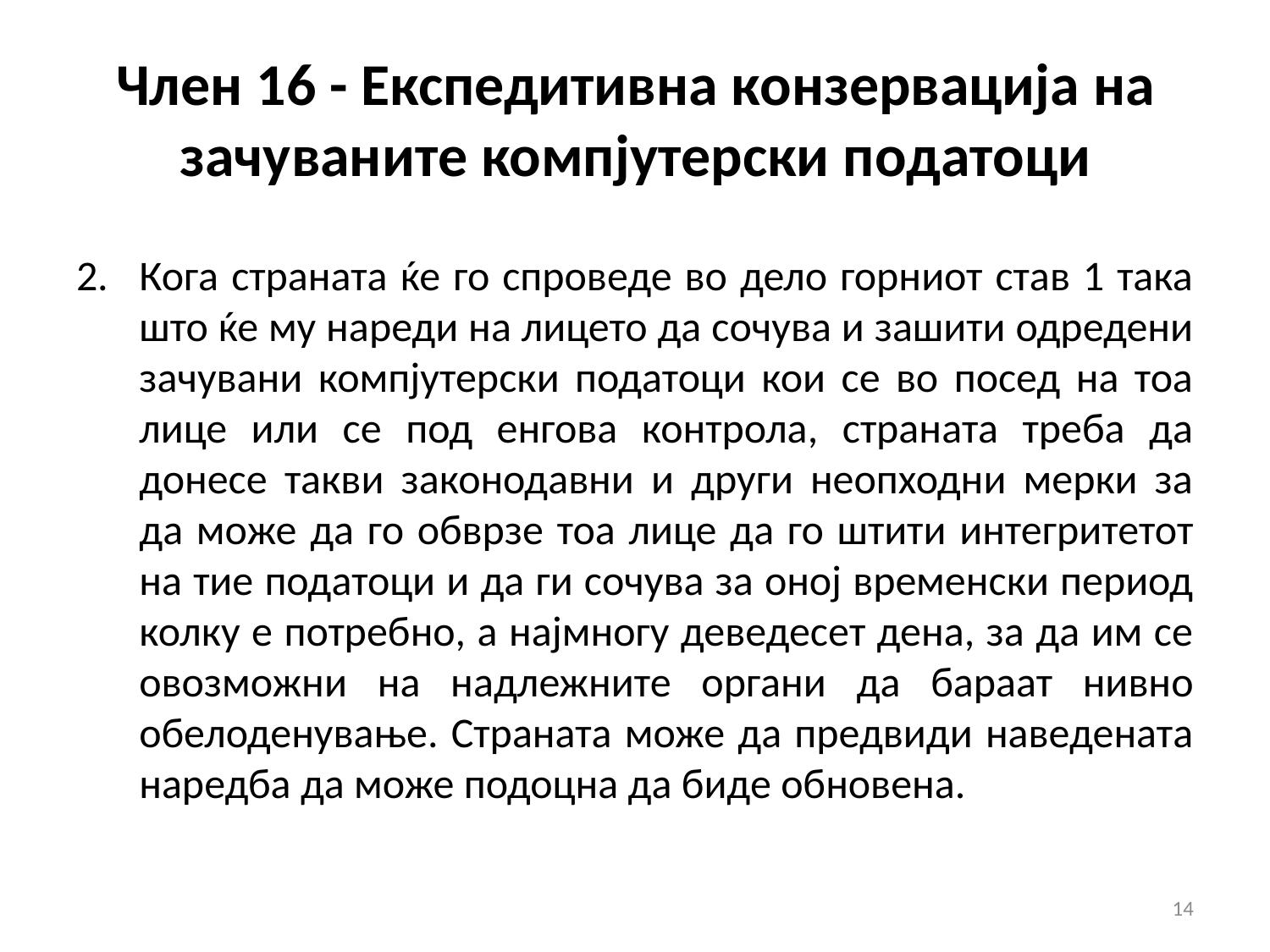

# Член 16 - Експедитивна конзервација на зачуваните компјутерски податоци
Кога страната ќе го спроведе во дело горниот став 1 така што ќе му нареди на лицето да сочува и зашити одредени зачувани компјутерски податоци кои се во посед на тоа лице или се под енгова контрола, страната треба да донесе такви законодавни и други неопходни мерки за да може да го обврзе тоа лице да го штити интегритетот на тие податоци и да ги сочува за оној временски период колку е потребно, а најмногу деведесет дена, за да им се овозможни на надлежните органи да бараат нивно обелоденување. Страната може да предвиди наведената наредба да може подоцна да биде обновена.
14